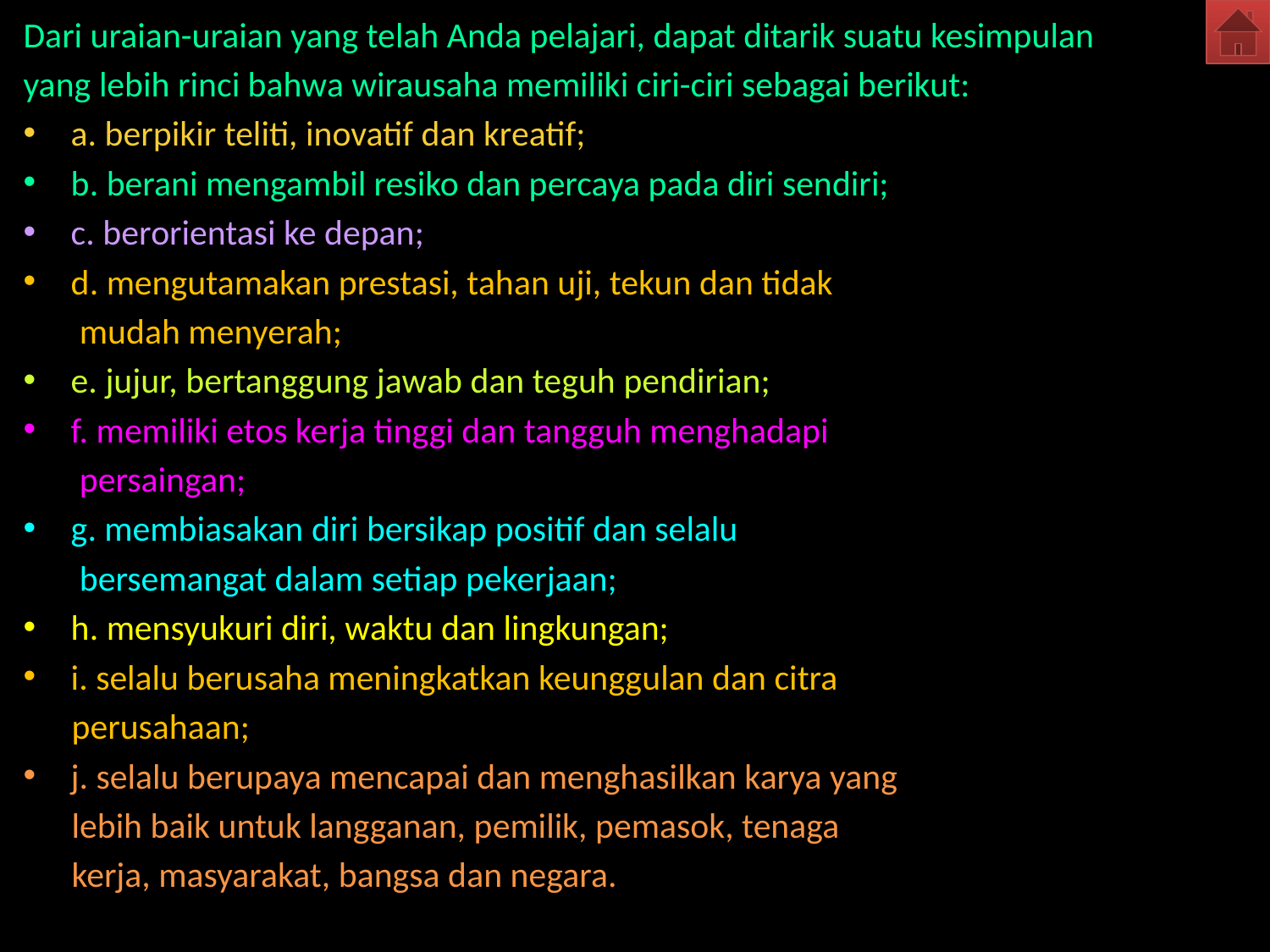

Dari uraian-uraian yang telah Anda pelajari, dapat ditarik suatu kesimpulan
yang lebih rinci bahwa wirausaha memiliki ciri-ciri sebagai berikut:
a. berpikir teliti, inovatif dan kreatif;
b. berani mengambil resiko dan percaya pada diri sendiri;
c. berorientasi ke depan;
d. mengutamakan prestasi, tahan uji, tekun dan tidak
       mudah menyerah;
e. jujur, bertanggung jawab dan teguh pendirian;
f. memiliki etos kerja tinggi dan tangguh menghadapi
       persaingan;
g. membiasakan diri bersikap positif dan selalu
       bersemangat dalam setiap pekerjaan;
h. mensyukuri diri, waktu dan lingkungan;
i. selalu berusaha meningkatkan keunggulan dan citra
      perusahaan;
j. selalu berupaya mencapai dan menghasilkan karya yang
      lebih baik untuk langganan, pemilik, pemasok, tenaga
      kerja, masyarakat, bangsa dan negara.